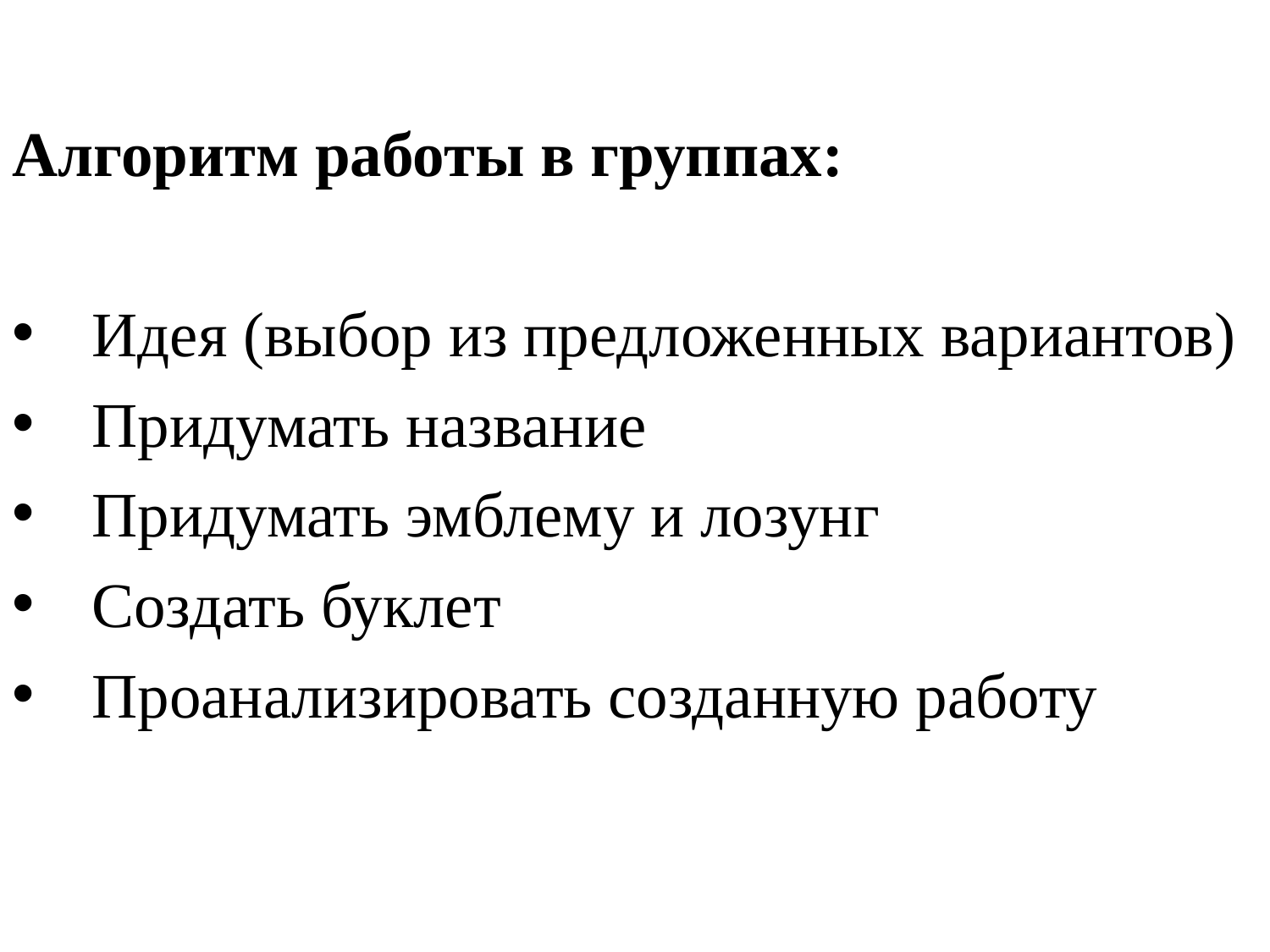

Алгоритм работы в группах:

Идея (выбор из предложенных вариантов)
Придумать название
Придумать эмблему и лозунг
Создать буклет
Проанализировать созданную работу

#